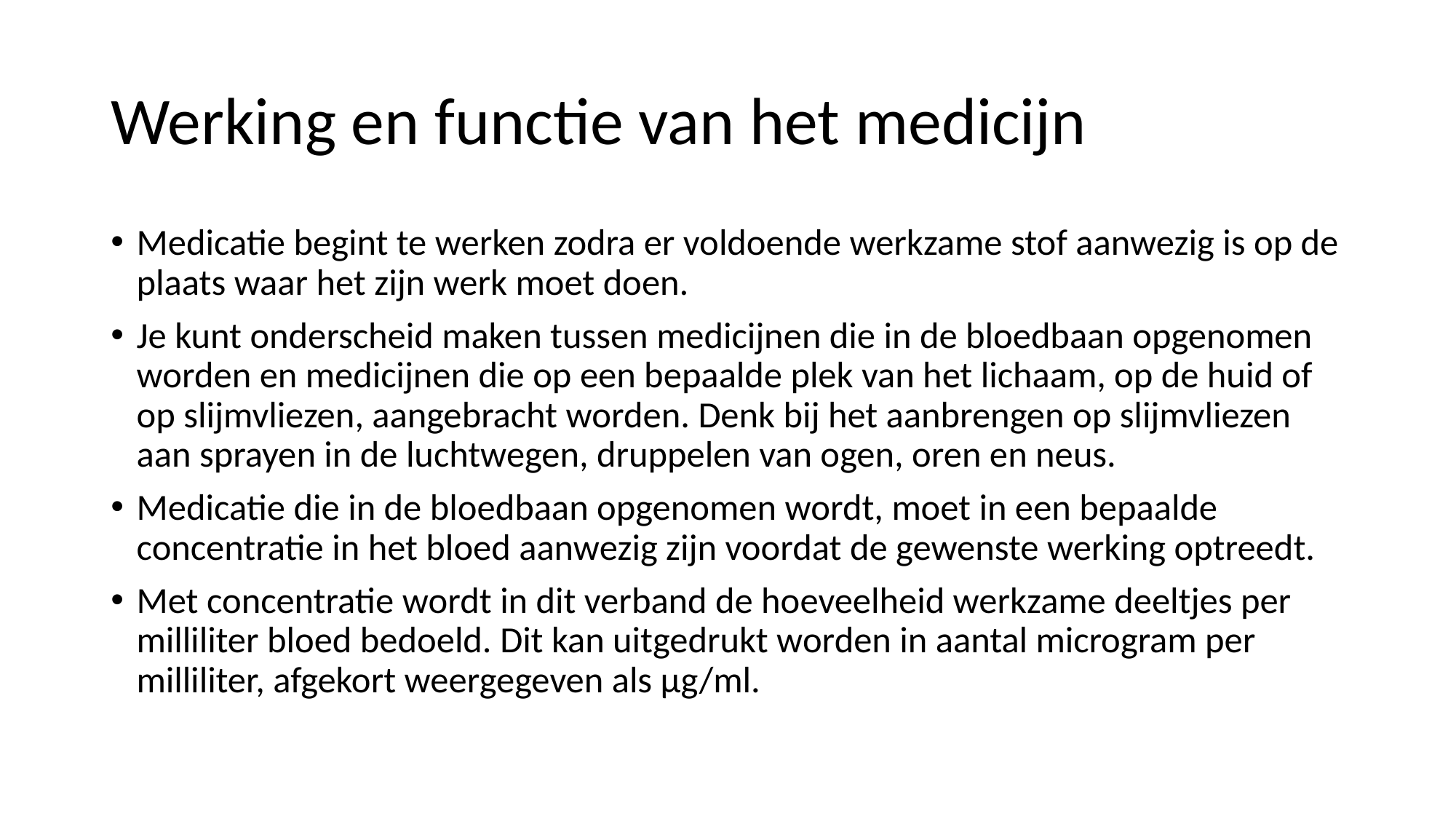

# Werking en functie van het medicijn
Medicatie begint te werken zodra er voldoende werkzame stof aanwezig is op de plaats waar het zijn werk moet doen.
Je kunt onderscheid maken tussen medicijnen die in de bloedbaan opgenomen worden en medicijnen die op een bepaalde plek van het lichaam, op de huid of op slijmvliezen, aangebracht worden. Denk bij het aanbrengen op slijmvliezen aan sprayen in de luchtwegen, druppelen van ogen, oren en neus.
Medicatie die in de bloedbaan opgenomen wordt, moet in een bepaalde concentratie in het bloed aanwezig zijn voordat de gewenste werking optreedt.
Met concentratie wordt in dit verband de hoeveelheid werkzame deeltjes per milliliter bloed bedoeld. Dit kan uitgedrukt worden in aantal microgram per milliliter, afgekort weergegeven als µg/ml.